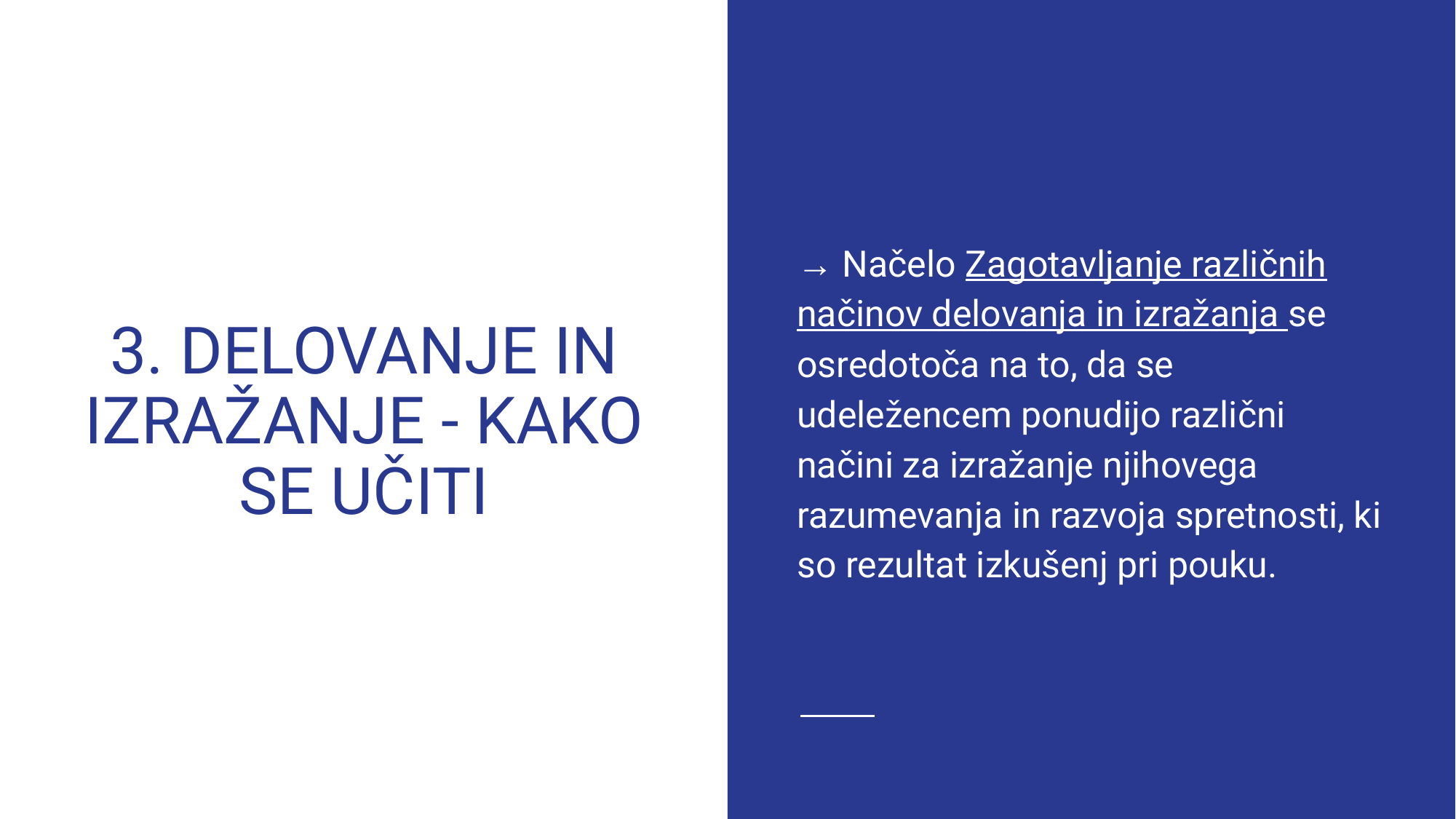

→ Načelo Zagotavljanje različnih načinov delovanja in izražanja se osredotoča na to, da se udeležencem ponudijo različni načini za izražanje njihovega razumevanja in razvoja spretnosti, ki so rezultat izkušenj pri pouku.
# 3. DELOVANJE IN IZRAŽANJE - KAKO SE UČITI